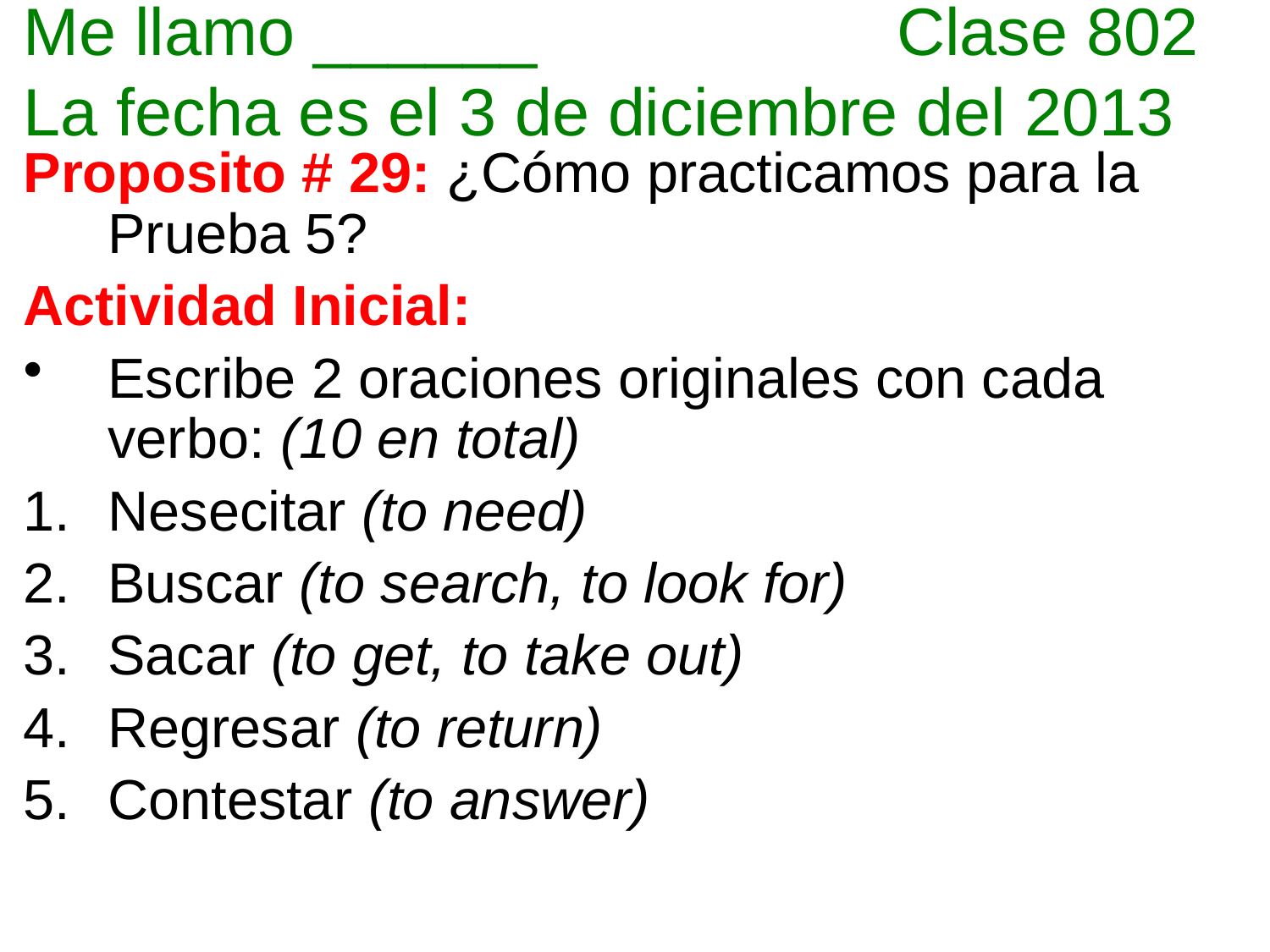

# Me llamo ______		      Clase 802 La fecha es el 3 de diciembre del 2013
Proposito # 29: ¿Cómo practicamos para la Prueba 5?
Actividad Inicial:
Escribe 2 oraciones originales con cada verbo: (10 en total)
Nesecitar (to need)
Buscar (to search, to look for)
Sacar (to get, to take out)
Regresar (to return)
Contestar (to answer)